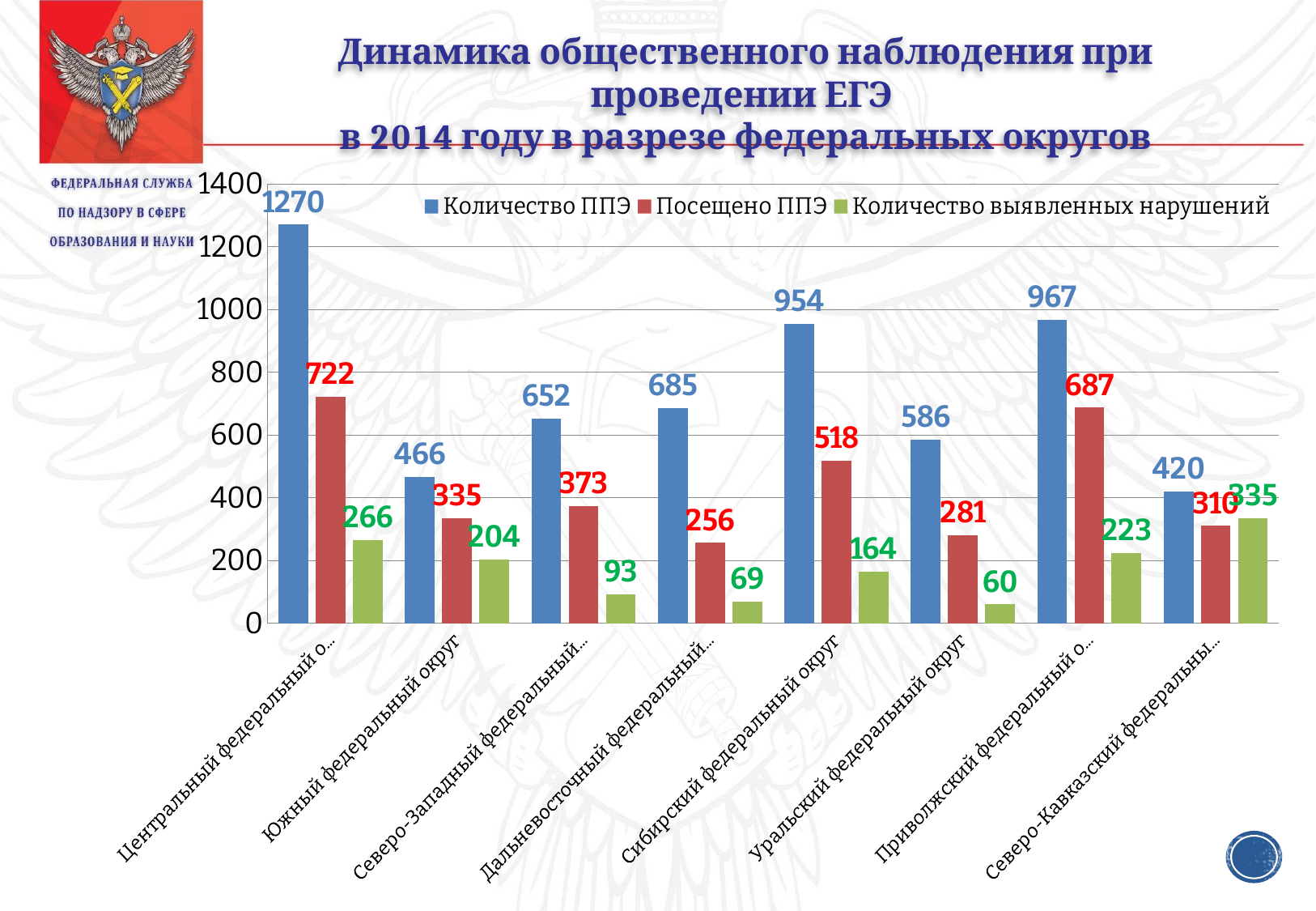

Динамика общественного наблюдения при проведении ЕГЭ
в 2014 году в разрезе федеральных округов

### Chart

| Category | Количество ППЭ | Посещено ППЭ | Количество выявленных нарушений |
|---|---|---|---|
| Центральный федеральный округ | 1270.0 | 722.0 | 266.0 |
| Южный федеральный округ | 466.0 | 335.0 | 204.0 |
| Северо-Западный федеральный округ | 652.0 | 373.0 | 93.0 |
| Дальневосточный федеральный округ | 685.0 | 256.0 | 69.0 |
| Сибирский федеральный округ | 954.0 | 518.0 | 164.0 |
| Уральский федеральный округ | 586.0 | 281.0 | 60.0 |
| Приволжский федеральный округ | 967.0 | 687.0 | 223.0 |
| Северо-Кавказский федеральный округ | 420.0 | 310.0 | 335.0 |